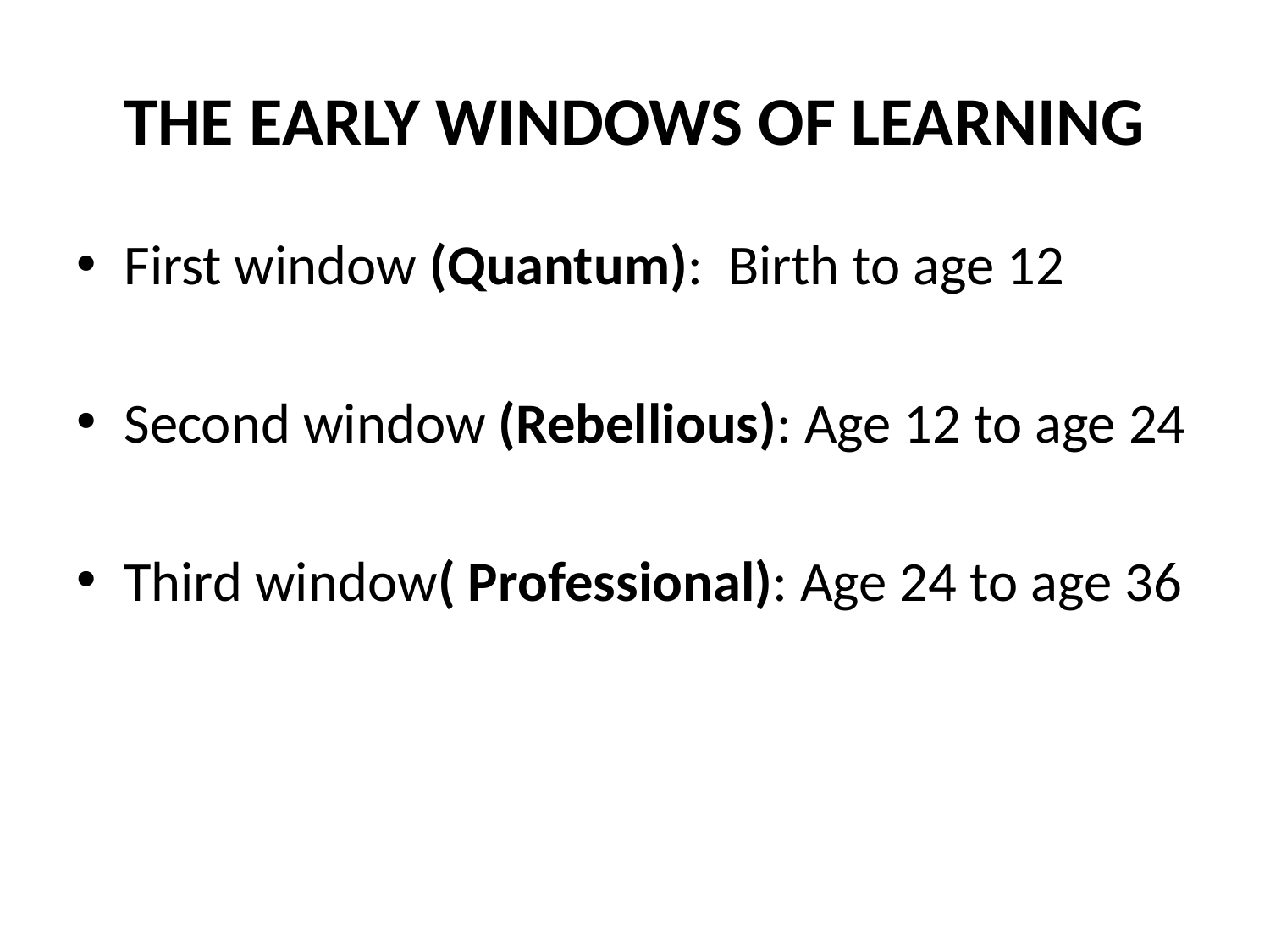

# THE EARLY WINDOWS OF LEARNING
First window (Quantum):  Birth to age 12

Second window (Rebellious): Age 12 to age 24

Third window( Professional): Age 24 to age 36